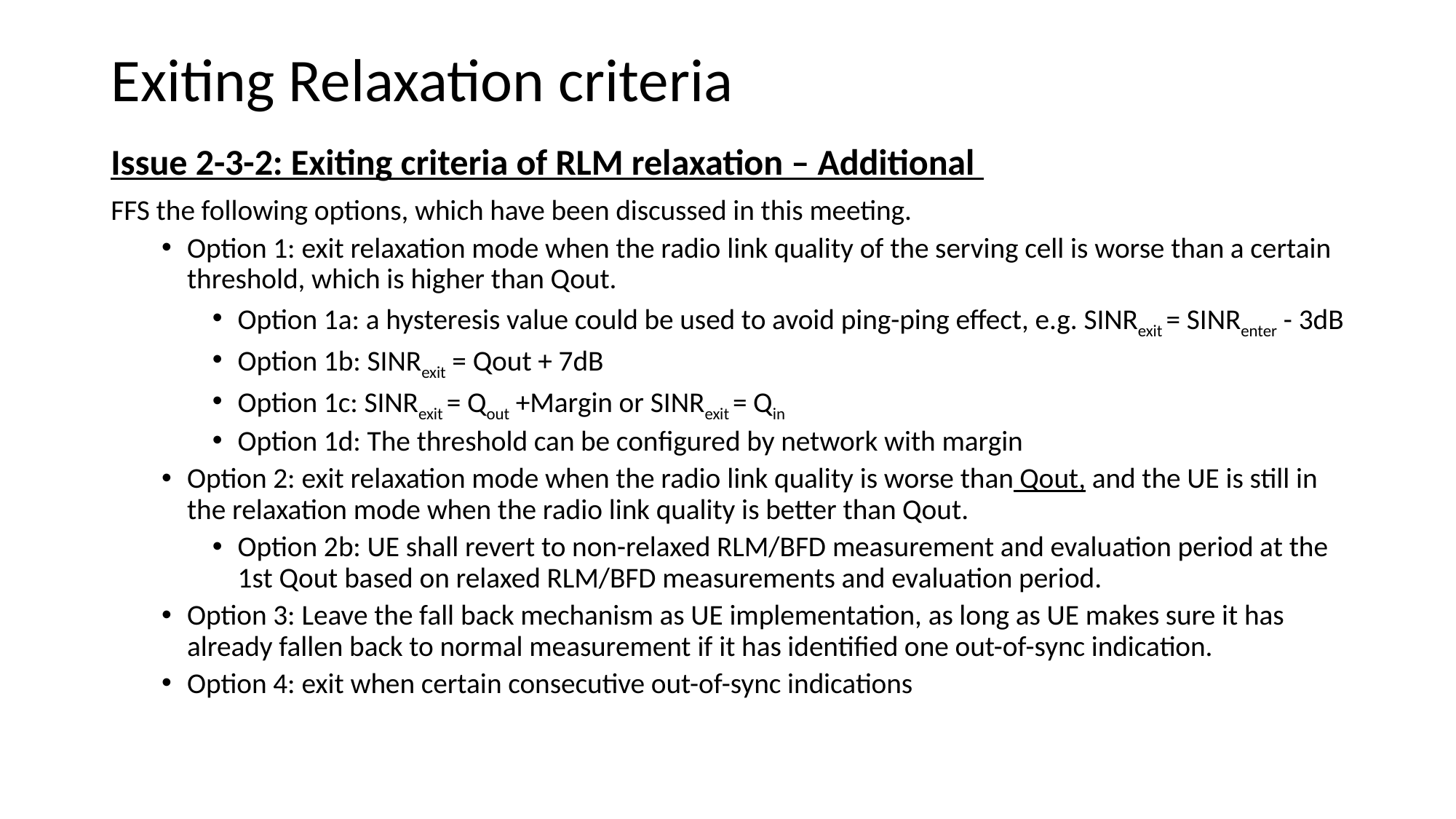

# Exiting Relaxation criteria
Issue 2-3-2: Exiting criteria of RLM relaxation – Additional
FFS the following options, which have been discussed in this meeting.
Option 1: exit relaxation mode when the radio link quality of the serving cell is worse than a certain threshold, which is higher than Qout.
Option 1a: a hysteresis value could be used to avoid ping-ping effect, e.g. SINRexit = SINRenter - 3dB
Option 1b: SINRexit = Qout + 7dB
Option 1c: SINRexit = Qout +Margin or SINRexit = Qin
Option 1d: The threshold can be configured by network with margin
Option 2: exit relaxation mode when the radio link quality is worse than Qout, and the UE is still in the relaxation mode when the radio link quality is better than Qout.
Option 2b: UE shall revert to non-relaxed RLM/BFD measurement and evaluation period at the 1st Qout based on relaxed RLM/BFD measurements and evaluation period.
Option 3: Leave the fall back mechanism as UE implementation, as long as UE makes sure it has already fallen back to normal measurement if it has identified one out-of-sync indication.
Option 4: exit when certain consecutive out-of-sync indications